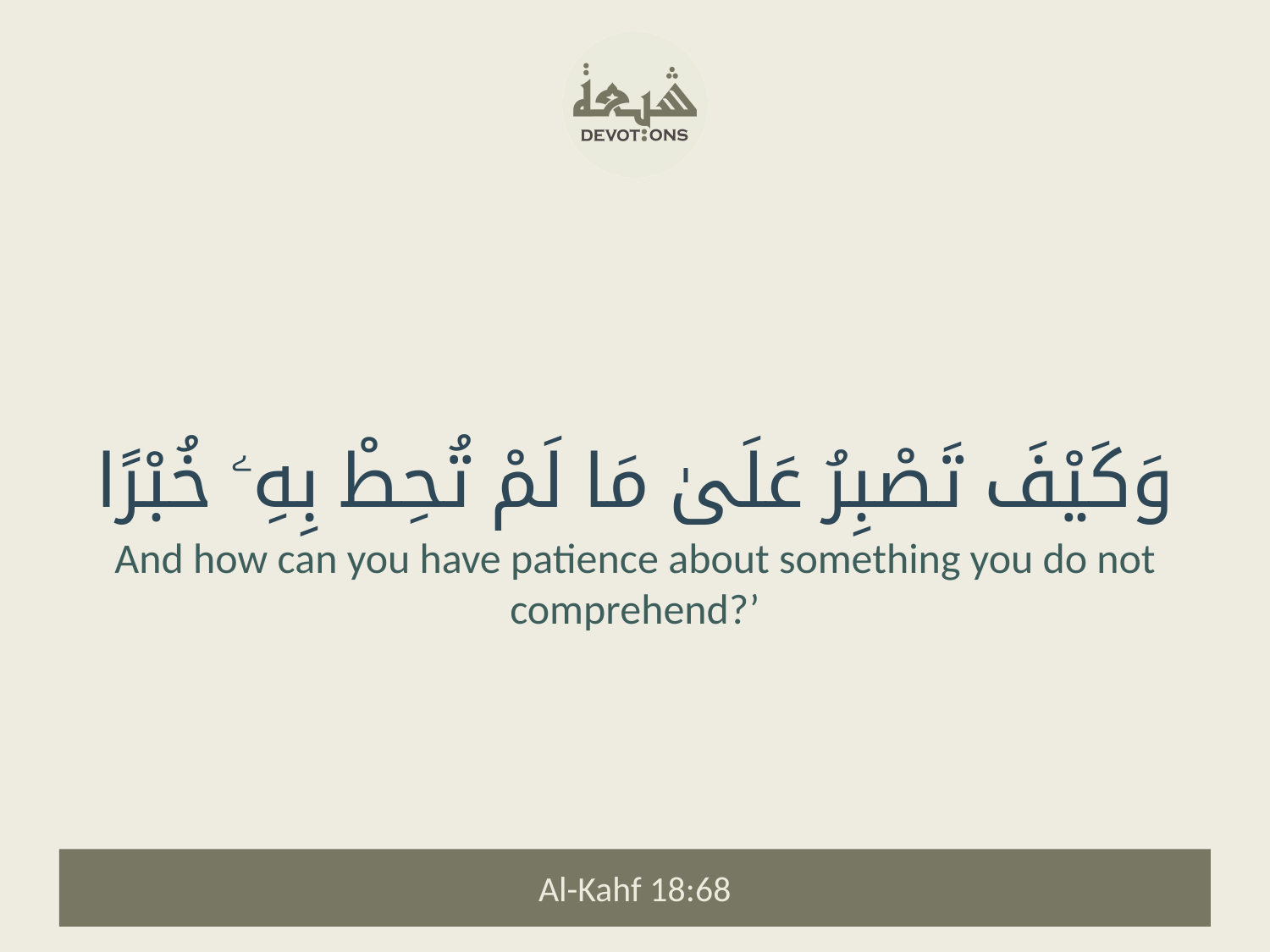

وَكَيْفَ تَصْبِرُ عَلَىٰ مَا لَمْ تُحِطْ بِهِۦ خُبْرًا
And how can you have patience about something you do not comprehend?’
Al-Kahf 18:68